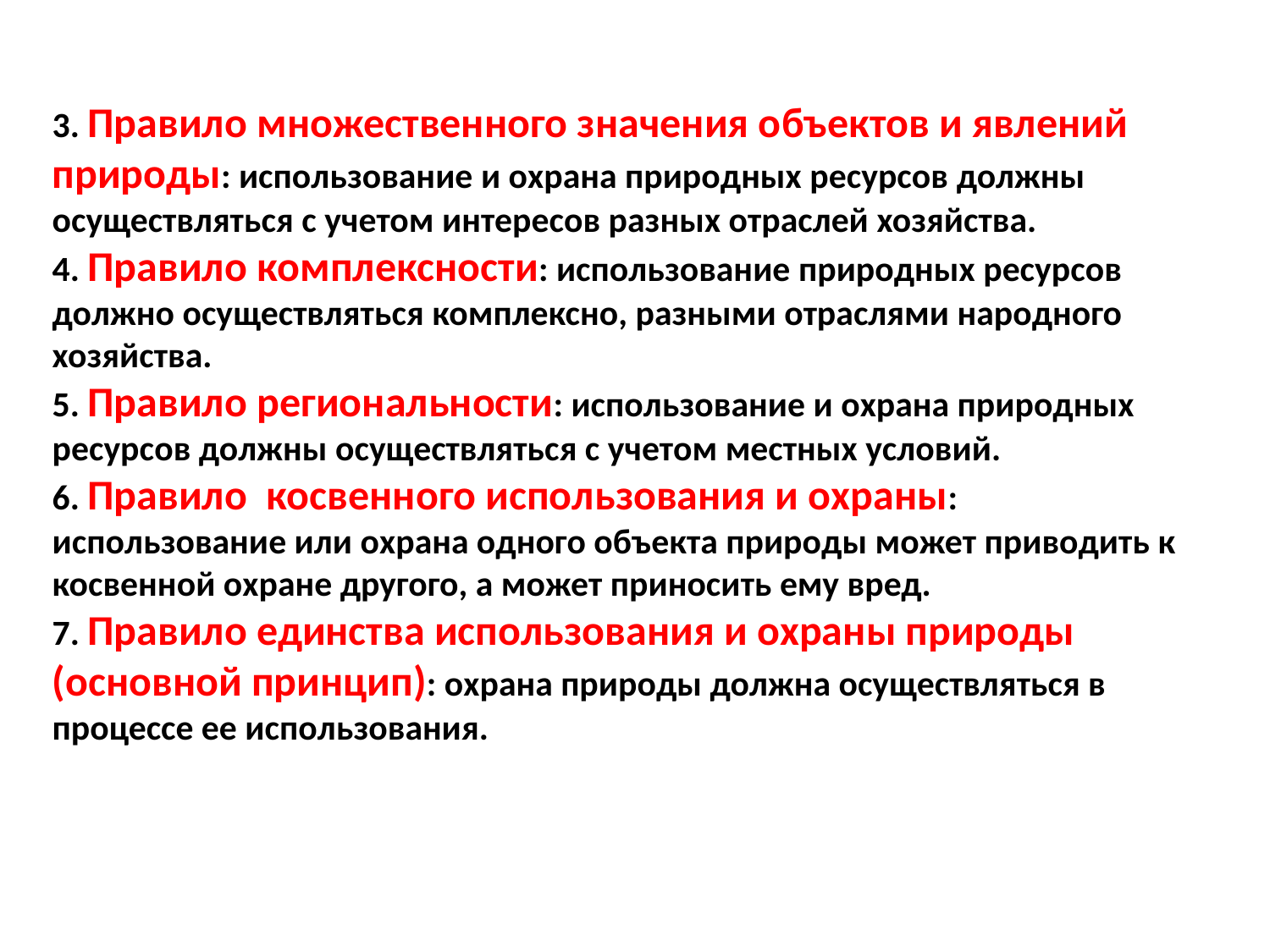

3. Правило множественного значения объектов и явлений природы: использование и охрана природных ресурсов должны осуществляться с учетом интересов разных отраслей хозяйства.
4. Правило комплексности: использование природных ресурсов должно осуществляться комплексно, разными отраслями народного хозяйства.
5. Правило региональности: использование и охрана природных ресурсов должны осуществляться с учетом местных условий.
6. Правило  косвенного использования и охраны: использование или охрана одного объекта природы может приводить к косвенной охране другого, а может приносить ему вред.
7. Правило единства использования и охраны природы (основной принцип): охрана природы должна осуществляться в процессе ее использования.